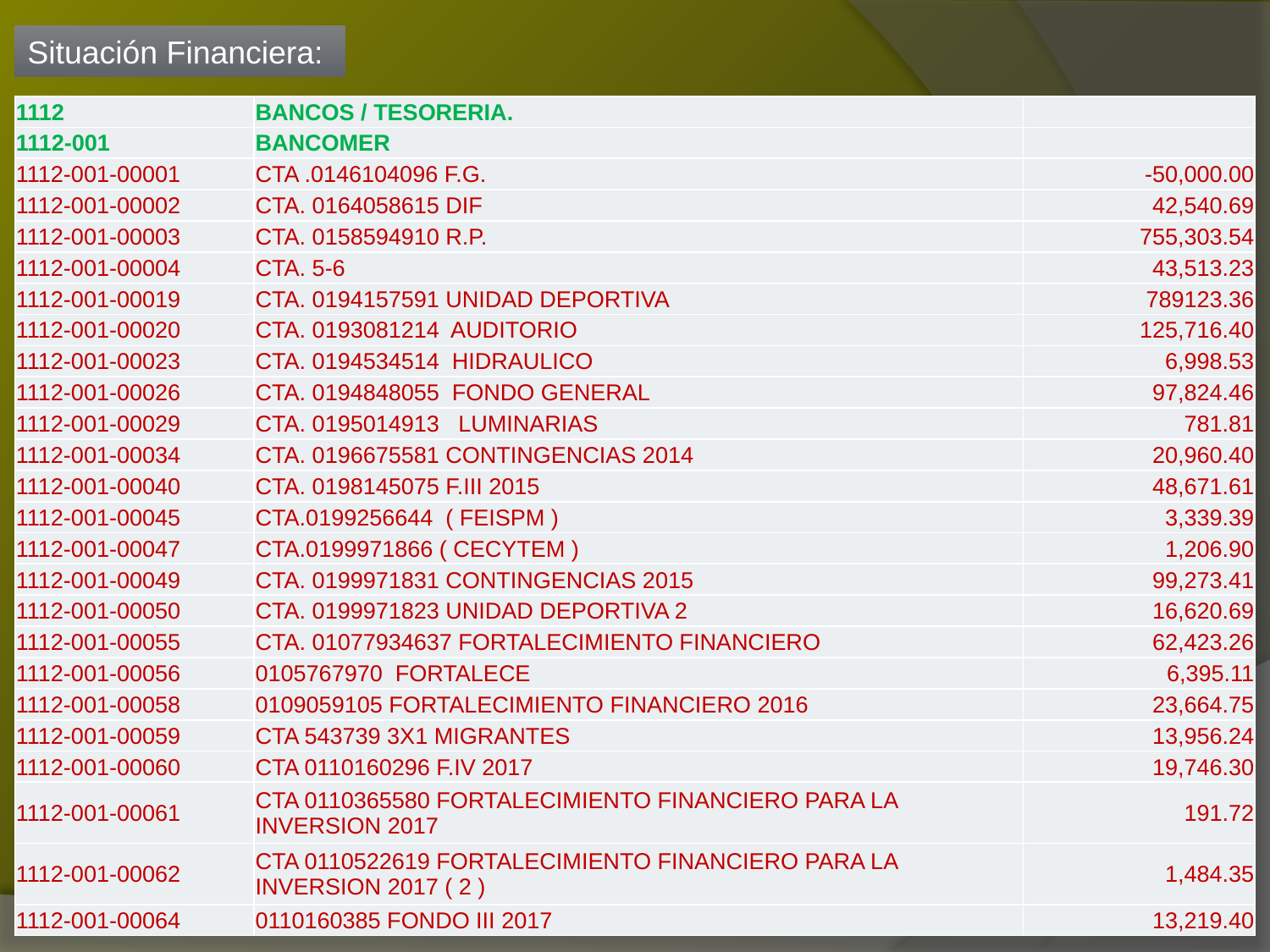

Situación Financiera:
| 1112 | BANCOS / TESORERIA. |  |
| --- | --- | --- |
| 1112-001 | BANCOMER |  |
| 1112-001-00001 | CTA .0146104096 F.G. | -50,000.00 |
| 1112-001-00002 | CTA. 0164058615 DIF | 42,540.69 |
| 1112-001-00003 | CTA. 0158594910 R.P. | 755,303.54 |
| 1112-001-00004 | CTA. 5-6 | 43,513.23 |
| 1112-001-00019 | CTA. 0194157591 UNIDAD DEPORTIVA | 789123.36 |
| 1112-001-00020 | CTA. 0193081214 AUDITORIO | 125,716.40 |
| 1112-001-00023 | CTA. 0194534514 HIDRAULICO | 6,998.53 |
| 1112-001-00026 | CTA. 0194848055 FONDO GENERAL | 97,824.46 |
| 1112-001-00029 | CTA. 0195014913 LUMINARIAS | 781.81 |
| 1112-001-00034 | CTA. 0196675581 CONTINGENCIAS 2014 | 20,960.40 |
| 1112-001-00040 | CTA. 0198145075 F.III 2015 | 48,671.61 |
| 1112-001-00045 | CTA.0199256644 ( FEISPM ) | 3,339.39 |
| 1112-001-00047 | CTA.0199971866 ( CECYTEM ) | 1,206.90 |
| 1112-001-00049 | CTA. 0199971831 CONTINGENCIAS 2015 | 99,273.41 |
| 1112-001-00050 | CTA. 0199971823 UNIDAD DEPORTIVA 2 | 16,620.69 |
| 1112-001-00055 | CTA. 01077934637 FORTALECIMIENTO FINANCIERO | 62,423.26 |
| 1112-001-00056 | 0105767970 FORTALECE | 6,395.11 |
| 1112-001-00058 | 0109059105 FORTALECIMIENTO FINANCIERO 2016 | 23,664.75 |
| 1112-001-00059 | CTA 543739 3X1 MIGRANTES | 13,956.24 |
| 1112-001-00060 | CTA 0110160296 F.IV 2017 | 19,746.30 |
| 1112-001-00061 | CTA 0110365580 FORTALECIMIENTO FINANCIERO PARA LA INVERSION 2017 | 191.72 |
| 1112-001-00062 | CTA 0110522619 FORTALECIMIENTO FINANCIERO PARA LA INVERSION 2017 ( 2 ) | 1,484.35 |
| 1112-001-00064 | 0110160385 FONDO III 2017 | 13,219.40 |